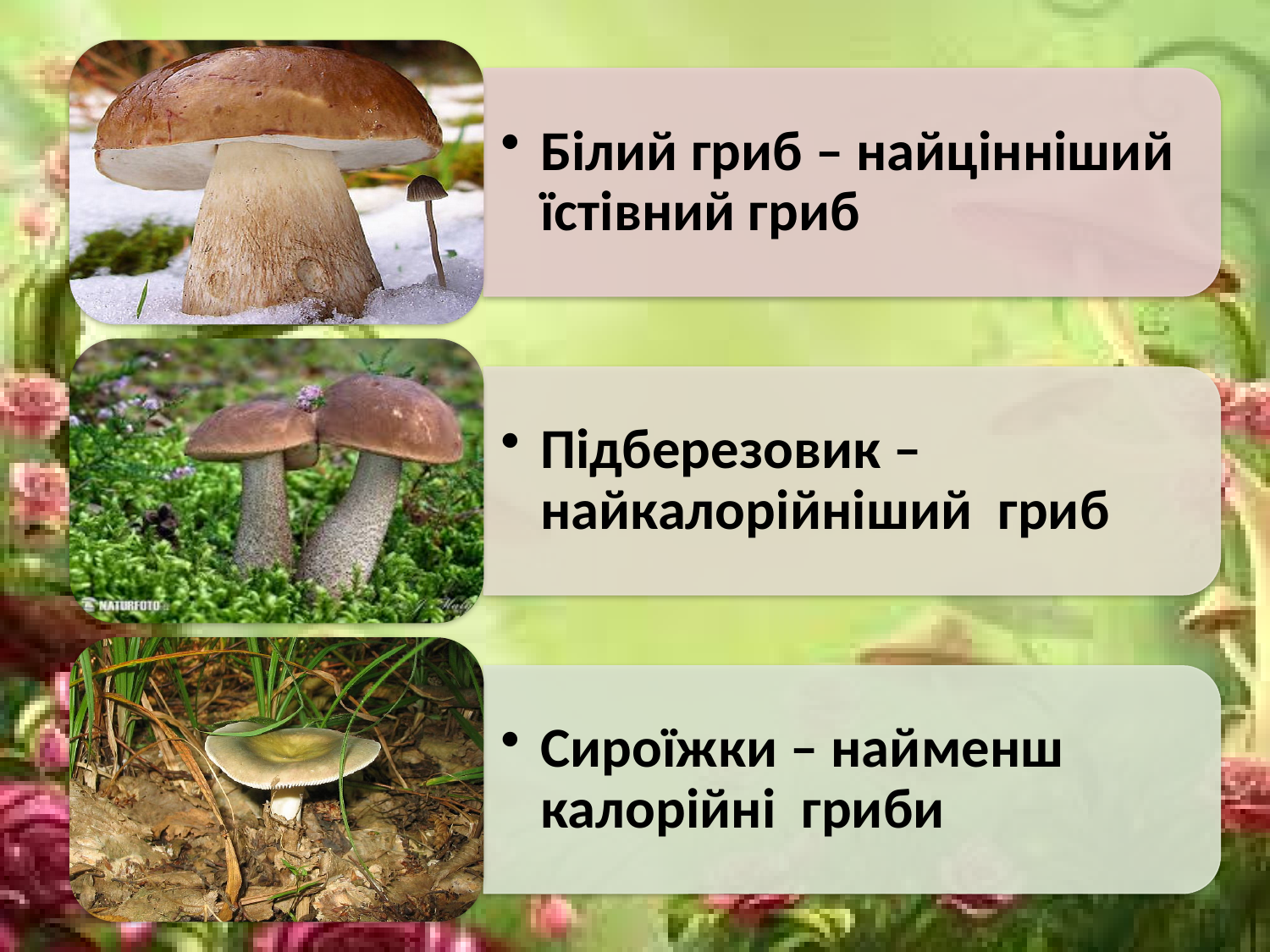

Білий гриб – найцінніший їстівний гриб

Підберезовик – найкалорійніший  гриб

Сироїжки – найменш калорійні  гриби